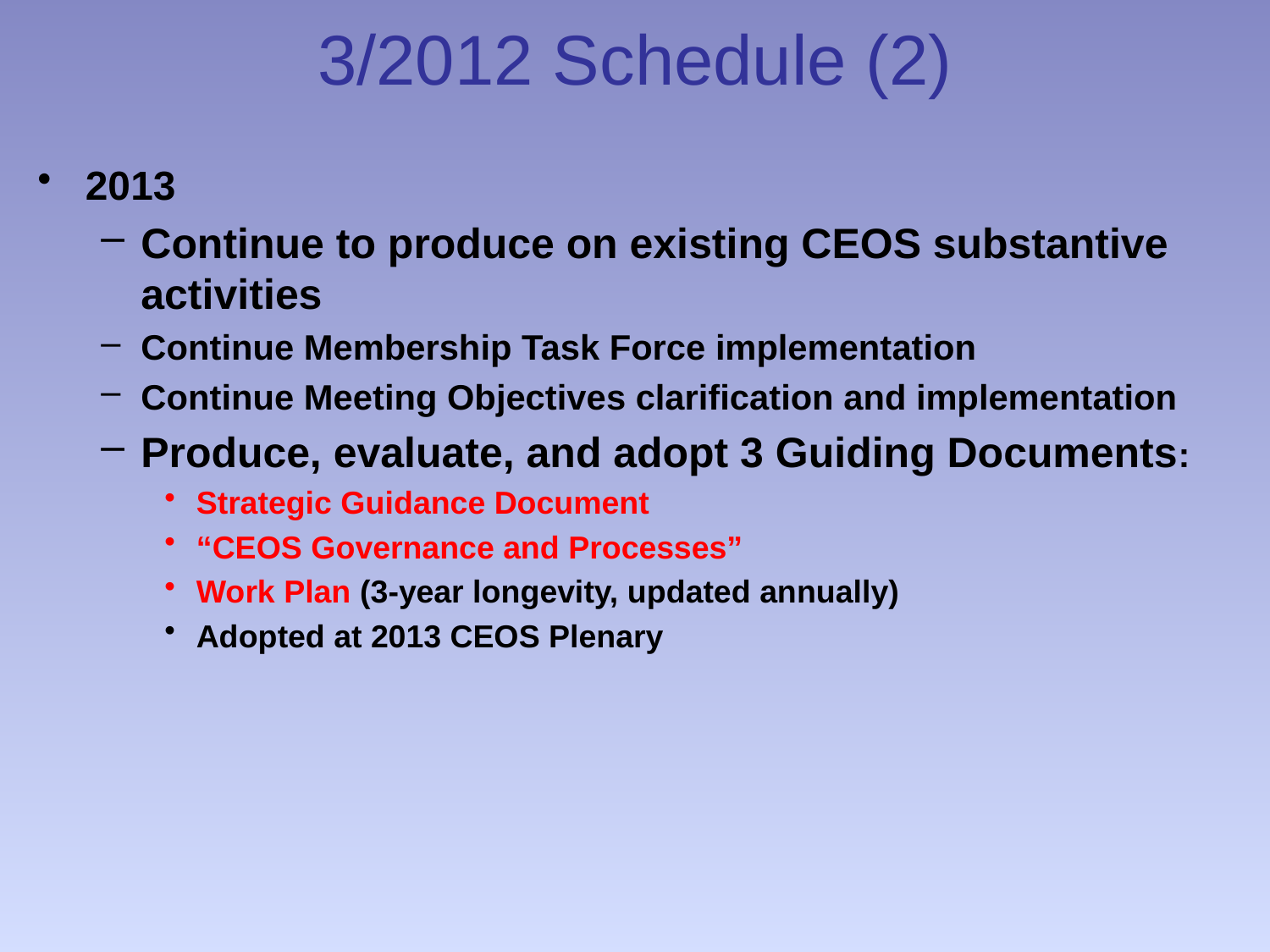

# 3/2012 Schedule (2)
2013
Continue to produce on existing CEOS substantive activities
Continue Membership Task Force implementation
Continue Meeting Objectives clarification and implementation
Produce, evaluate, and adopt 3 Guiding Documents:
Strategic Guidance Document
“CEOS Governance and Processes”
Work Plan (3-year longevity, updated annually)
Adopted at 2013 CEOS Plenary